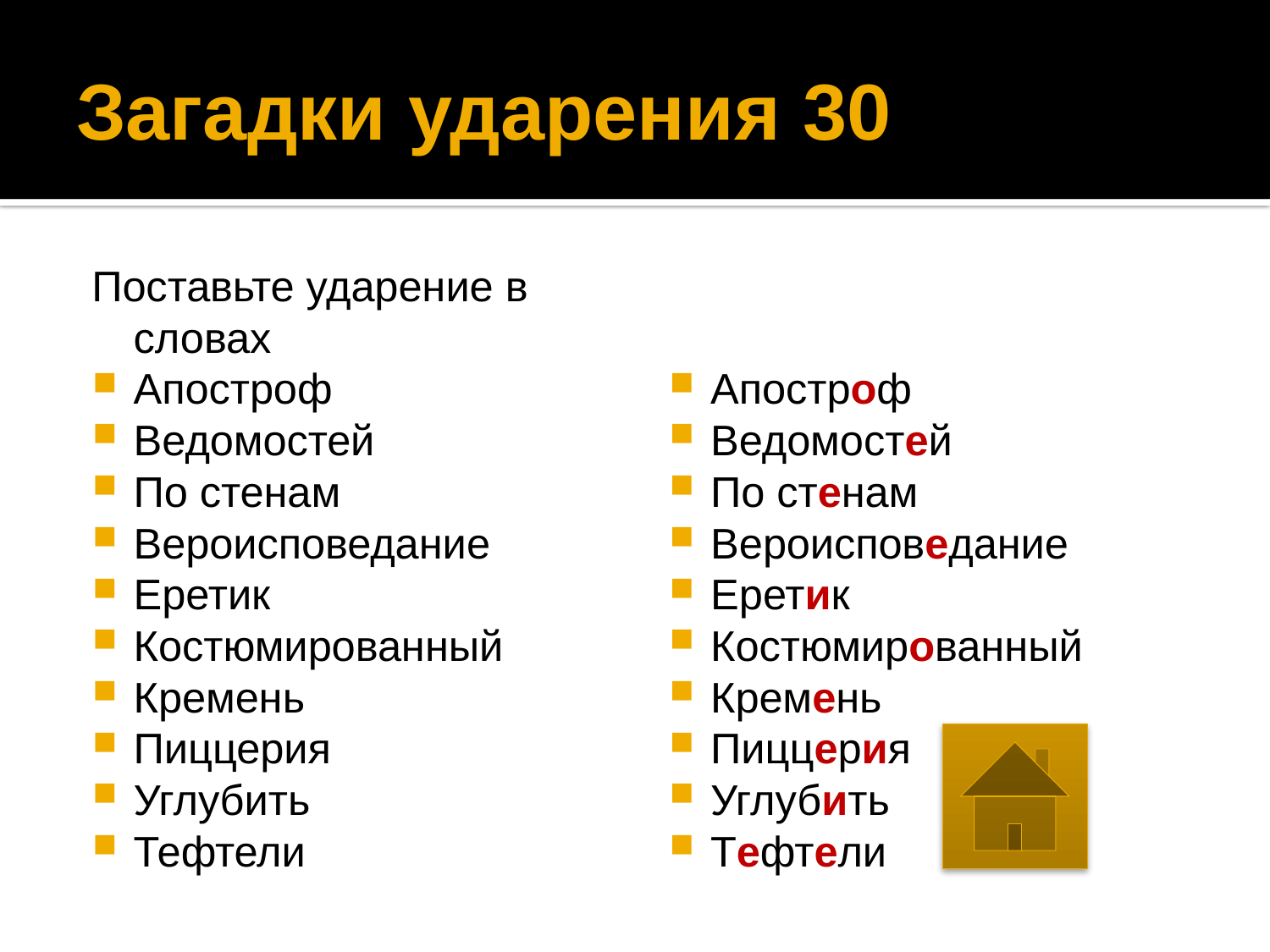

# Загадки ударения 30
Поставьте ударение в словах
Апостроф
Ведомостей
По стенам
Вероисповедание
Еретик
Костюмированный
Кремень
Пиццерия
Углубить
Тефтели

Апостроф
Ведомостей
По стенам
Вероисповедание
Еретик
Костюмированный
Кремень
Пиццерия
Углубить
Тефтели